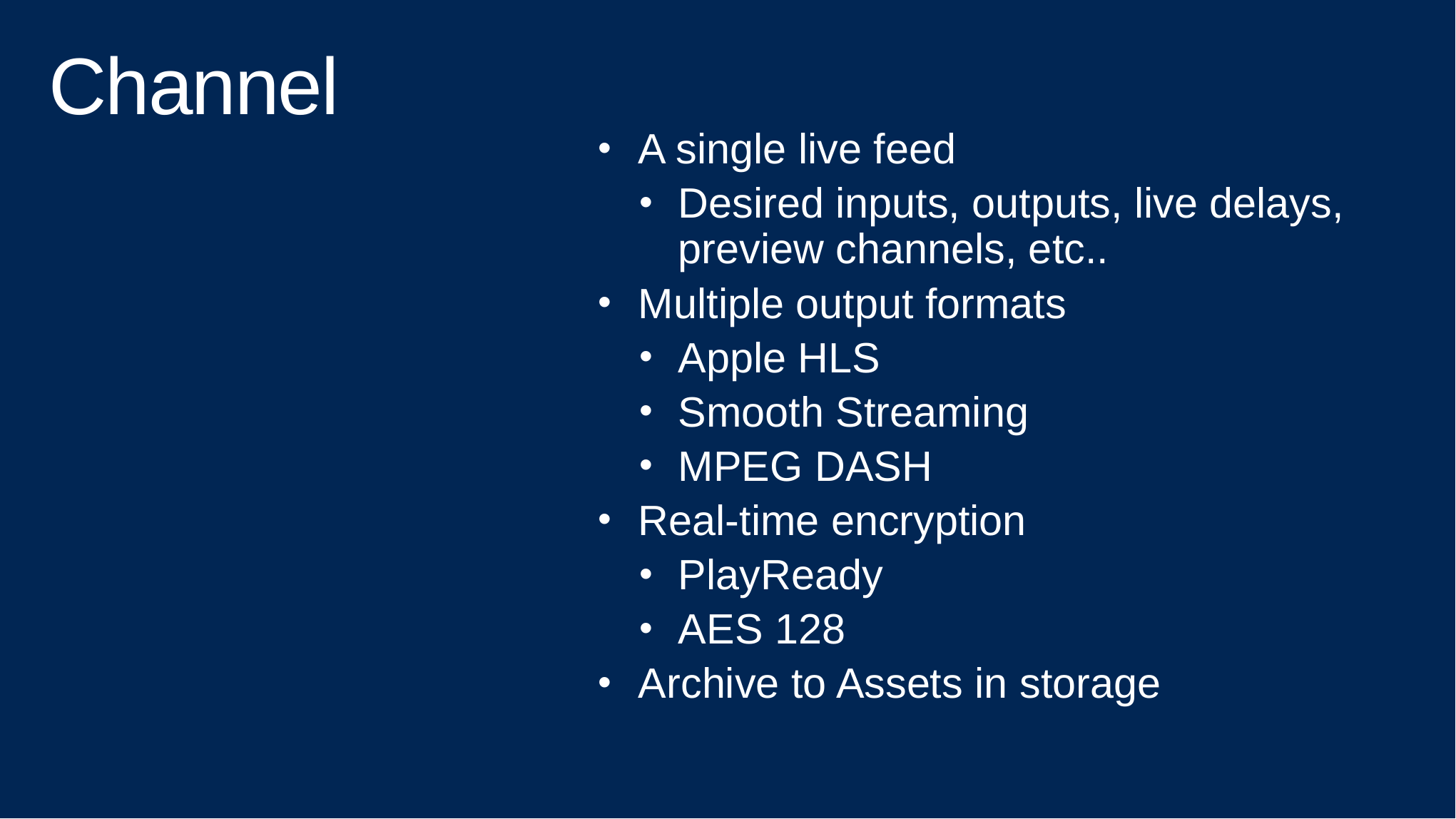

# Channel
A single live feed
Desired inputs, outputs, live delays, preview channels, etc..
Multiple output formats
Apple HLS
Smooth Streaming
MPEG DASH
Real-time encryption
PlayReady
AES 128
Archive to Assets in storage

Channel